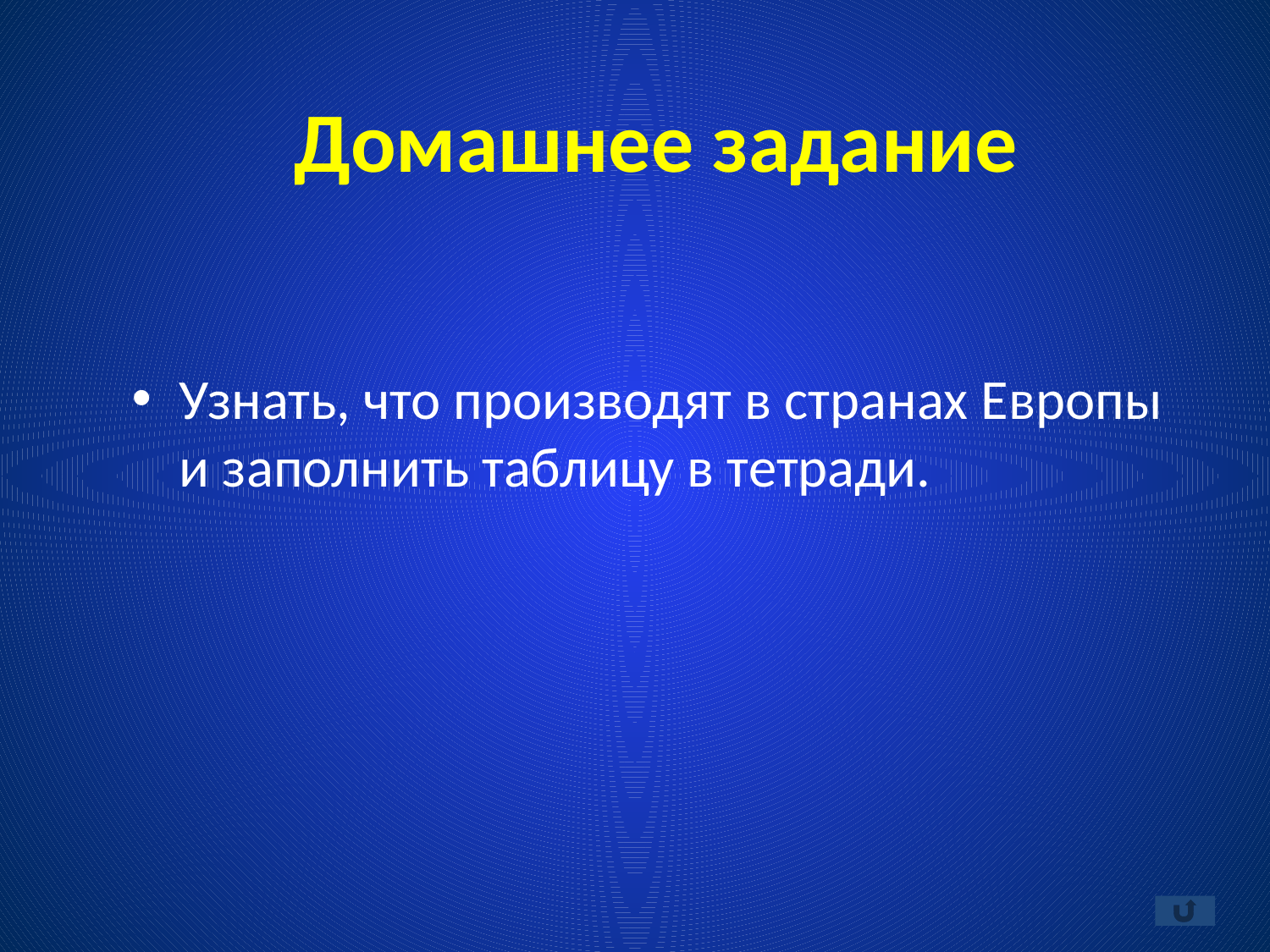

Домашнее задание

Узнать, что производят в странах Европы и заполнить таблицу в тетради.